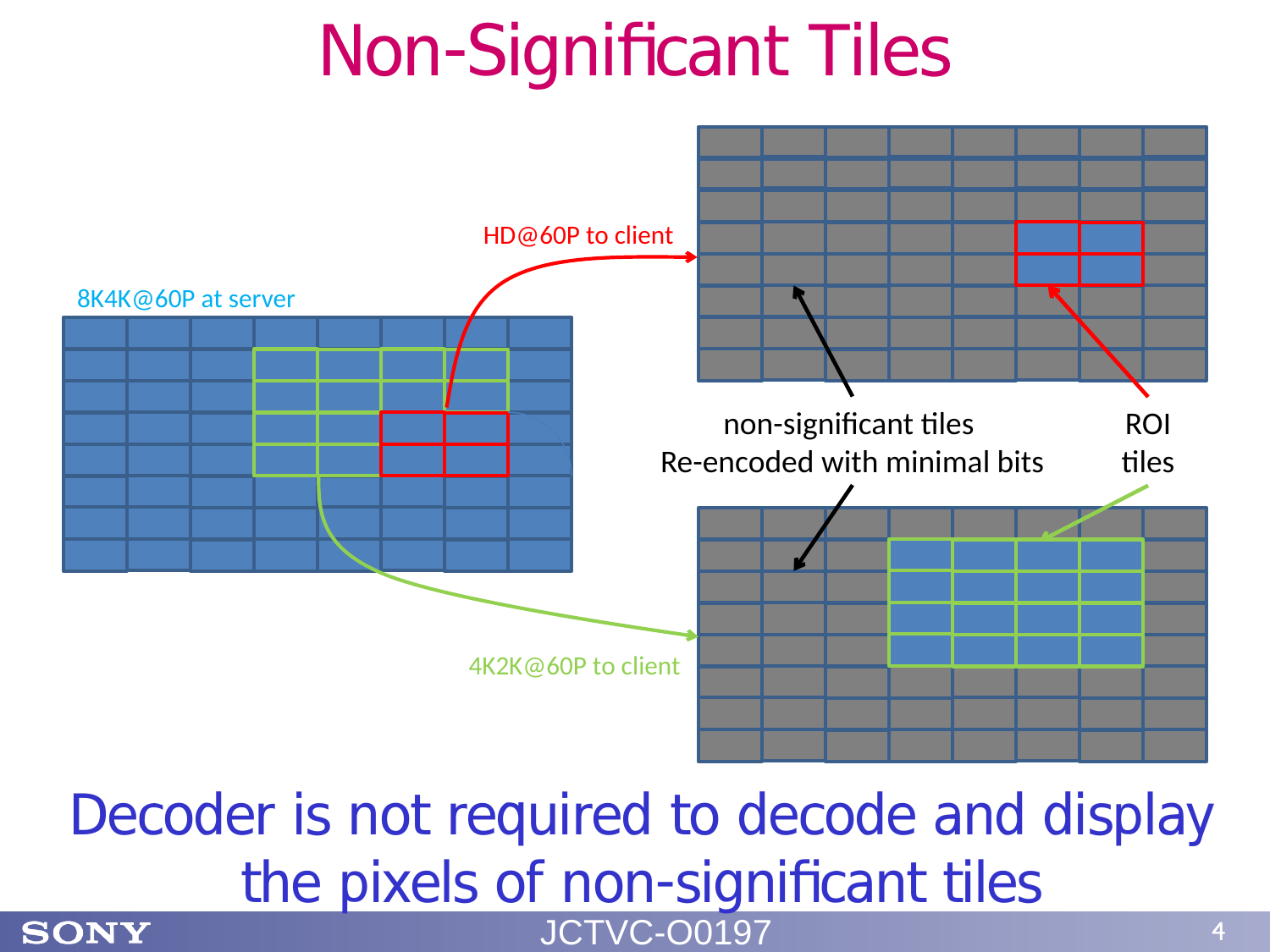

# Non-Significant Tiles

HD@60P to client

8K4K@60P at server

non-significant tiles
Re-encoded with minimal bits
ROI
tiles

4K2K@60P to client

Decoder is not required to decode and display the pixels of non-significant tiles
JCTVC-O0197
4